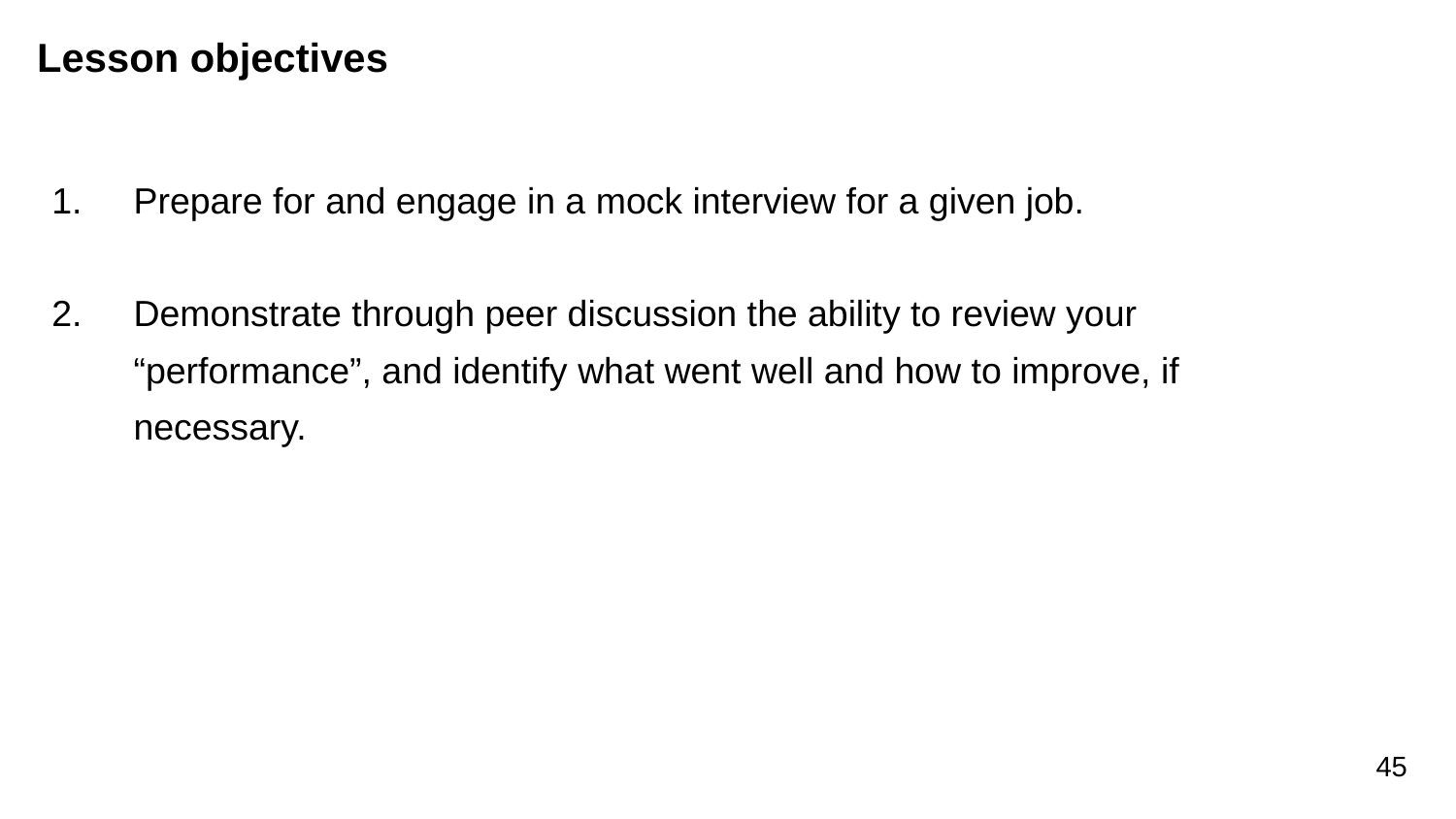

# Lesson objectives
Prepare for and engage in a mock interview for a given job.

Demonstrate through peer discussion the ability to review your “performance”, and identify what went well and how to improve, if necessary.

45